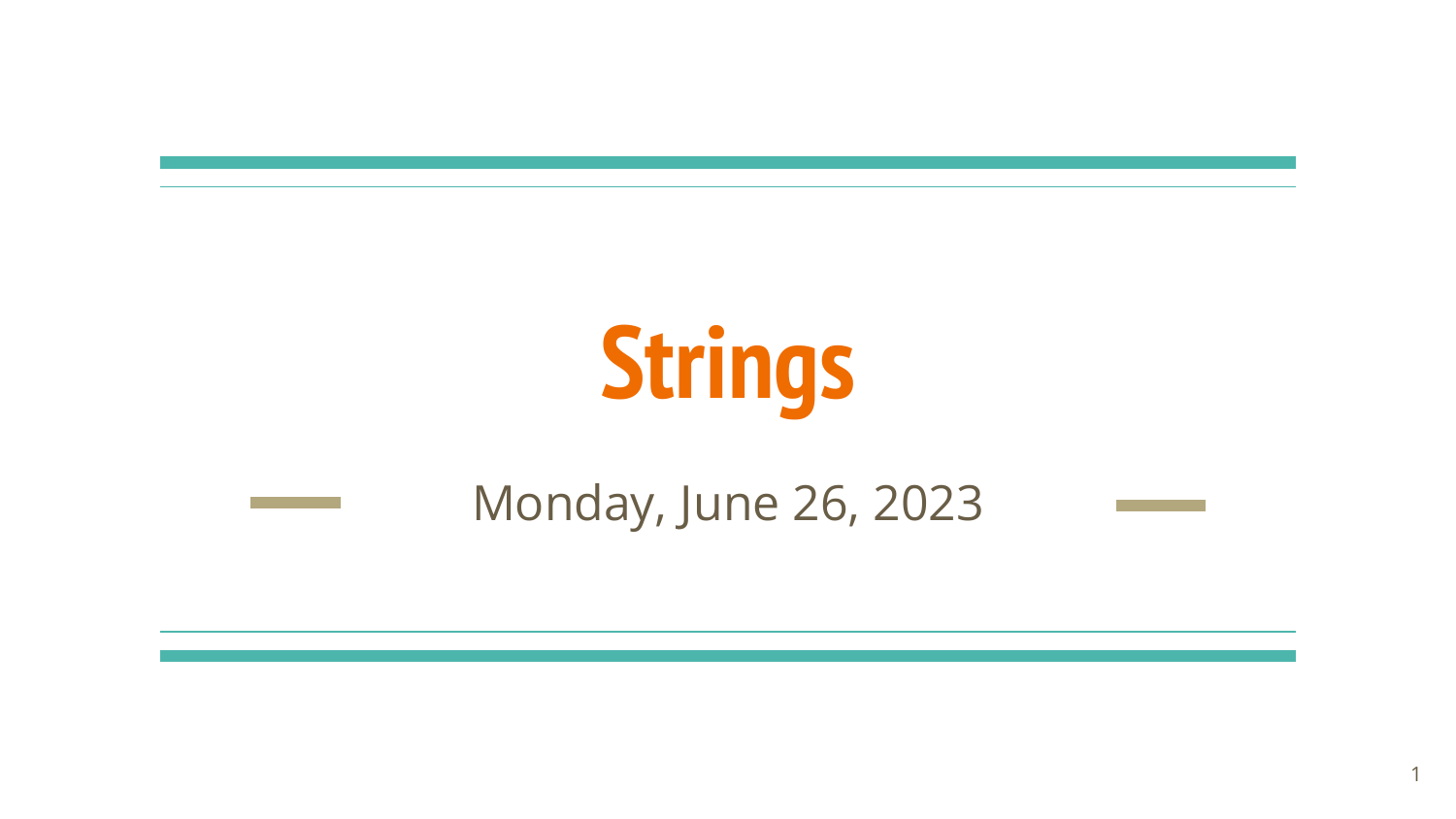

# Strings
Monday, June 26, 2023
1